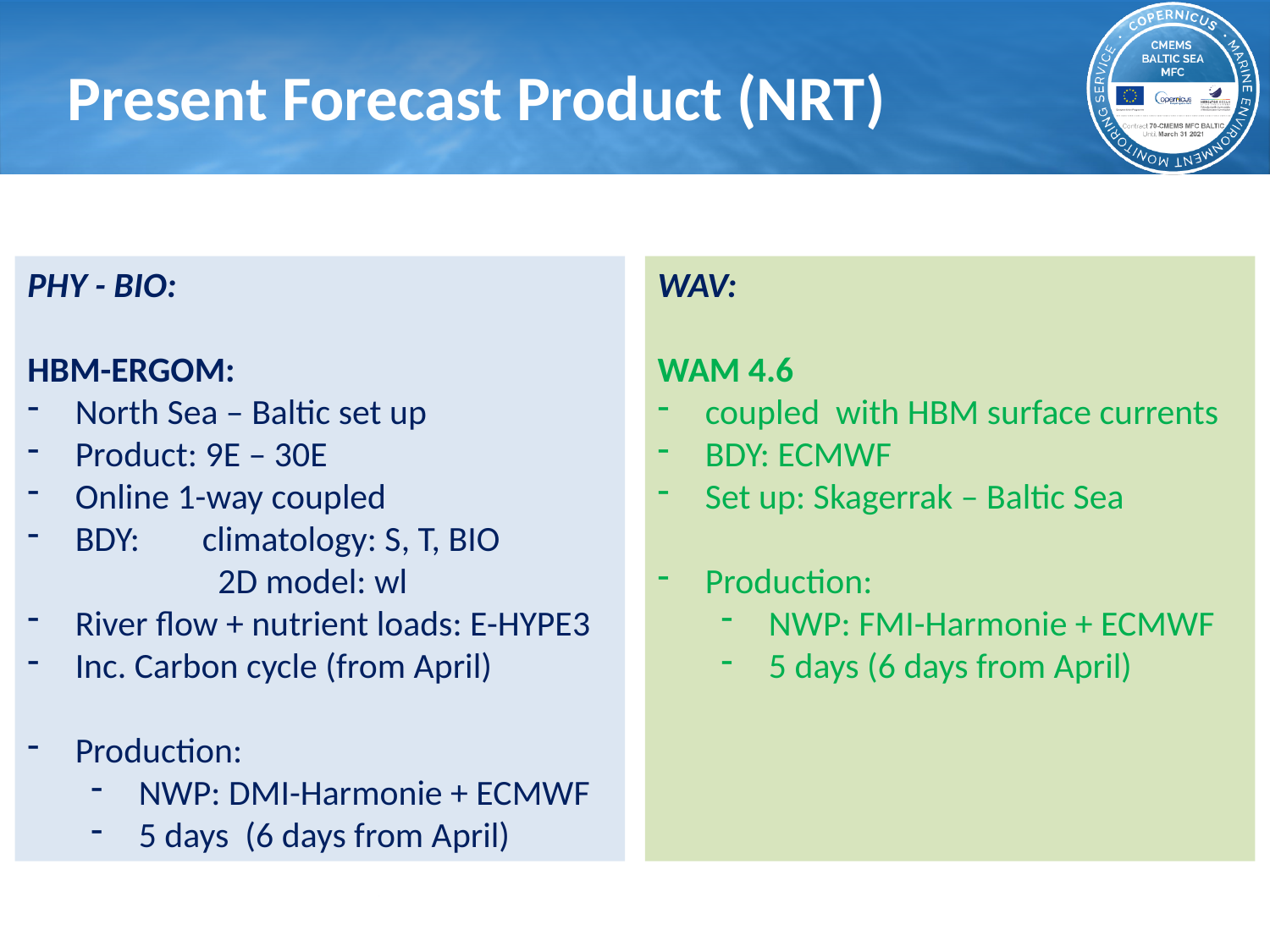

# Present Forecast Product (NRT)
PHY - BIO:

HBM-ERGOM:
North Sea – Baltic set up
Product: 9E – 30E
Online 1-way coupled
BDY:	climatology: S, T, BIO
	2D model: wl
River flow + nutrient loads: E-HYPE3
Inc. Carbon cycle (from April)

Production:
NWP: DMI-Harmonie + ECMWF
5 days  (6 days from April)
WAV:

WAM 4.6
coupled  with HBM surface currents
BDY: ECMWF
Set up: Skagerrak – Baltic Sea

Production:
NWP: FMI-Harmonie + ECMWF
5 days (6 days from April)